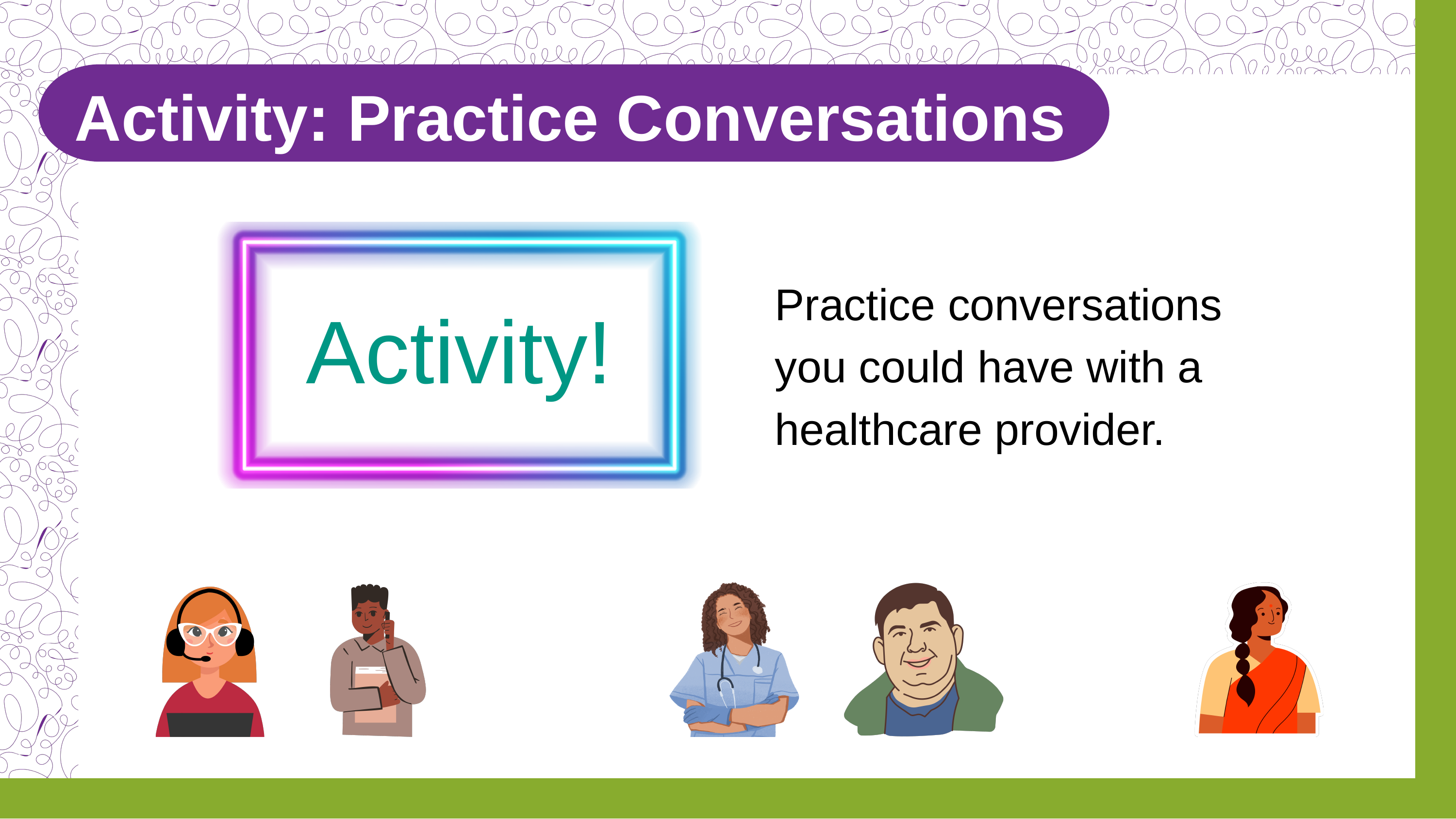

Activity: Practice Conversations

Practice conversations you could have with a healthcare provider.
Activity!